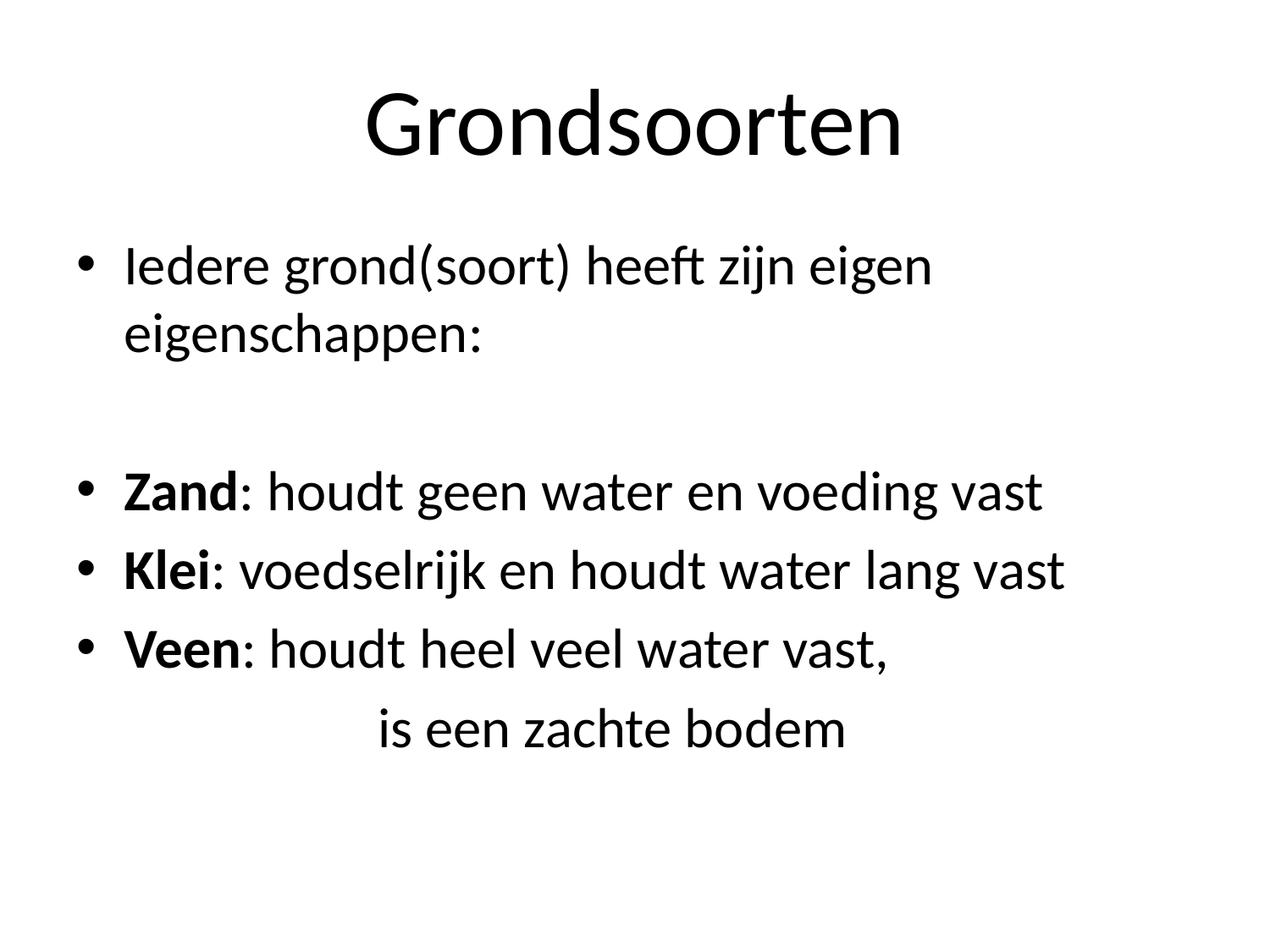

# Grondsoorten
Iedere grond(soort) heeft zijn eigen eigenschappen:

Zand: houdt geen water en voeding vast
Klei: voedselrijk en houdt water lang vast
Veen: houdt heel veel water vast,
			is een zachte bodem